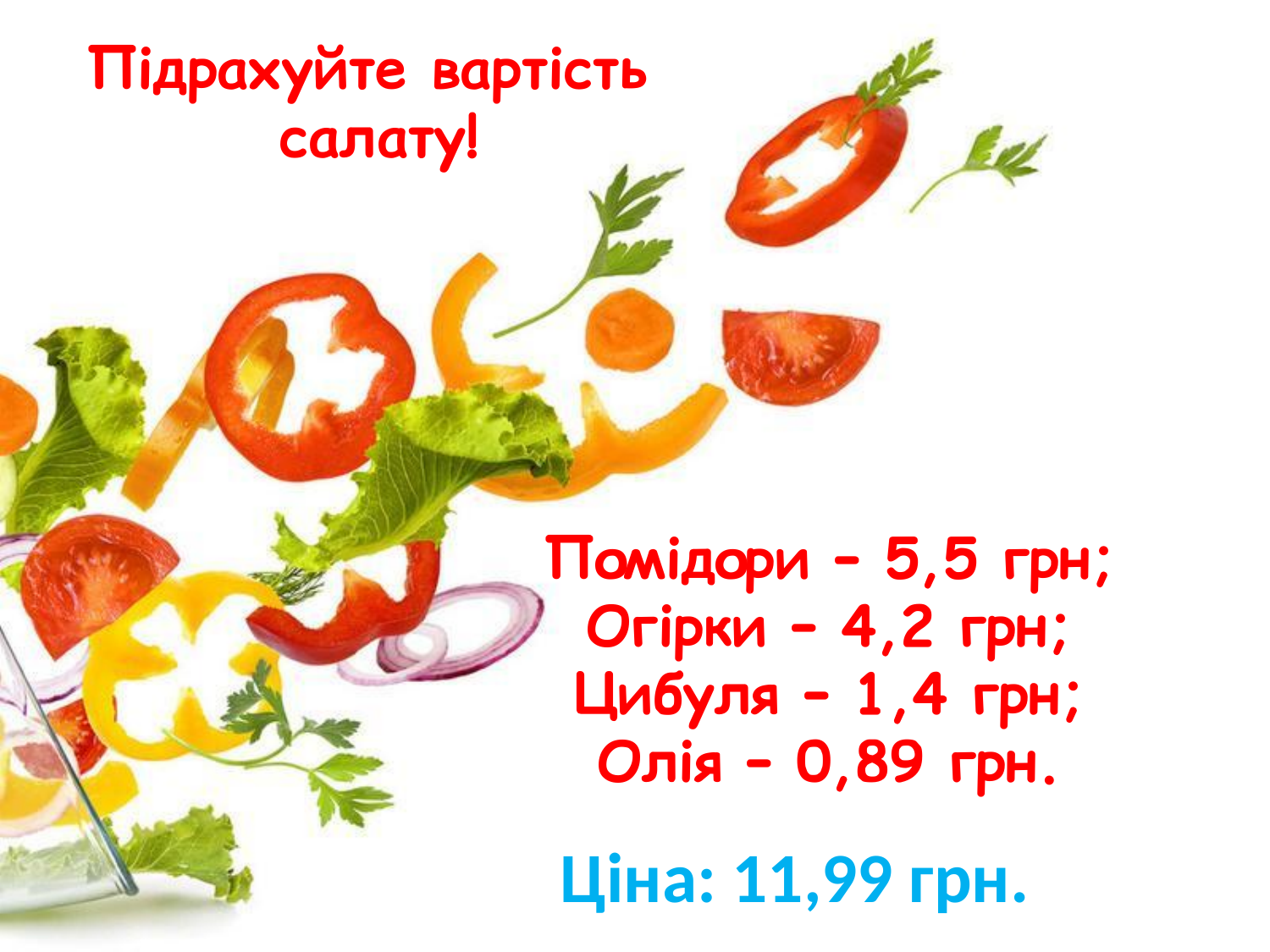

Підрахуйте вартість
салату!
Помідори – 5,5 грн;
Огірки – 4,2 грн;
Цибуля – 1,4 грн;
Олія – 0,89 грн.

Ціна: 11,99 грн.